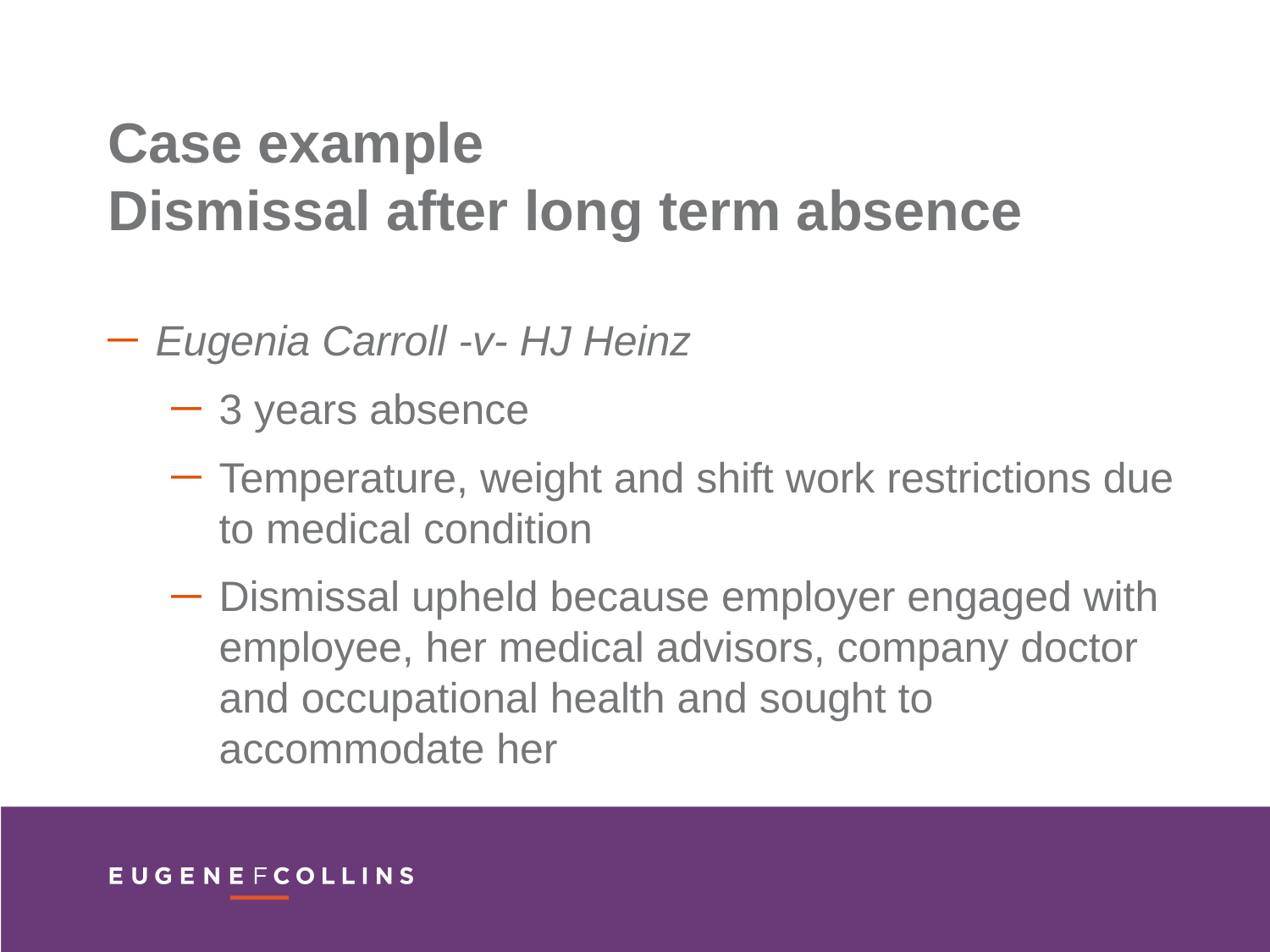

Case example
Dismissal after long term absence
Eugenia Carroll -v- HJ Heinz
3 years absence
Temperature, weight and shift work restrictions due to medical condition
Dismissal upheld because employer engaged with employee, her medical advisors, company doctor and occupational health and sought to accommodate her